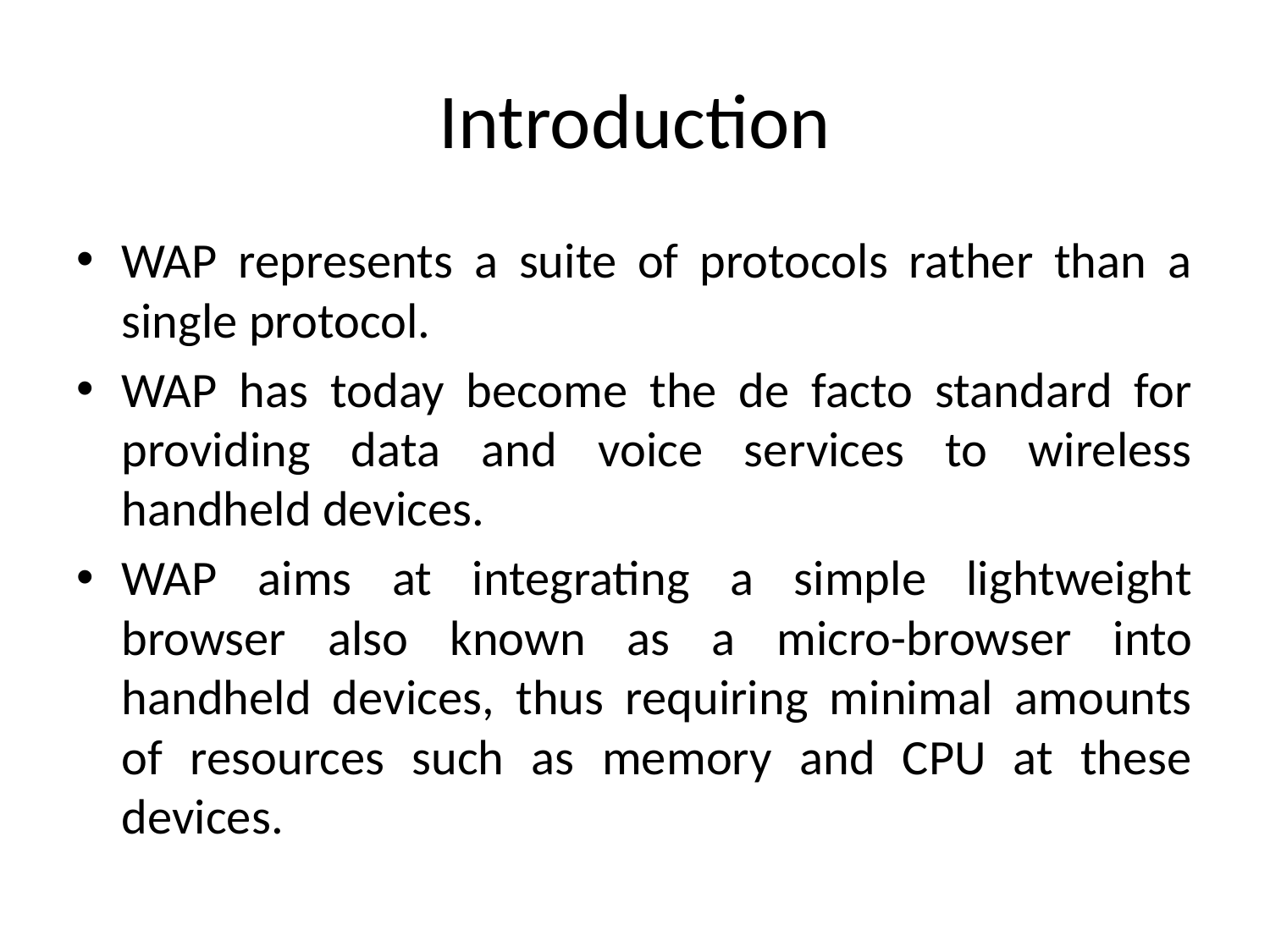

# Introduction
WAP represents a suite of protocols rather than a single protocol.
WAP has today become the de facto standard for providing data and voice services to wireless handheld devices.
WAP aims at integrating a simple lightweight browser also known as a micro-browser into handheld devices, thus requiring minimal amounts of resources such as memory and CPU at these devices.